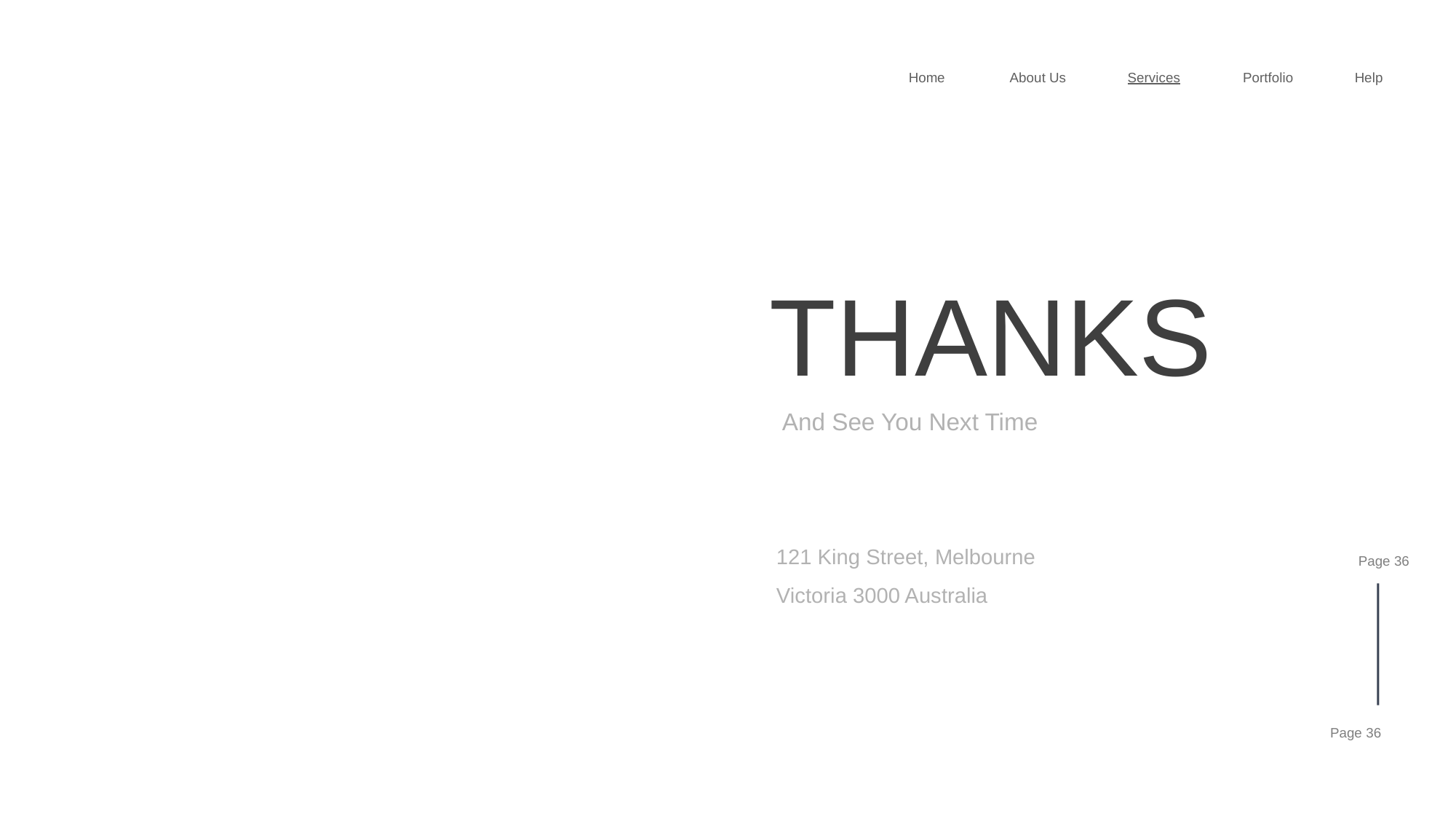

Home
About Us
Services
Portfolio
Help
THANKS
And See You Next Time
121 King Street, Melbourne
Victoria 3000 Australia
Page 36

Page 36